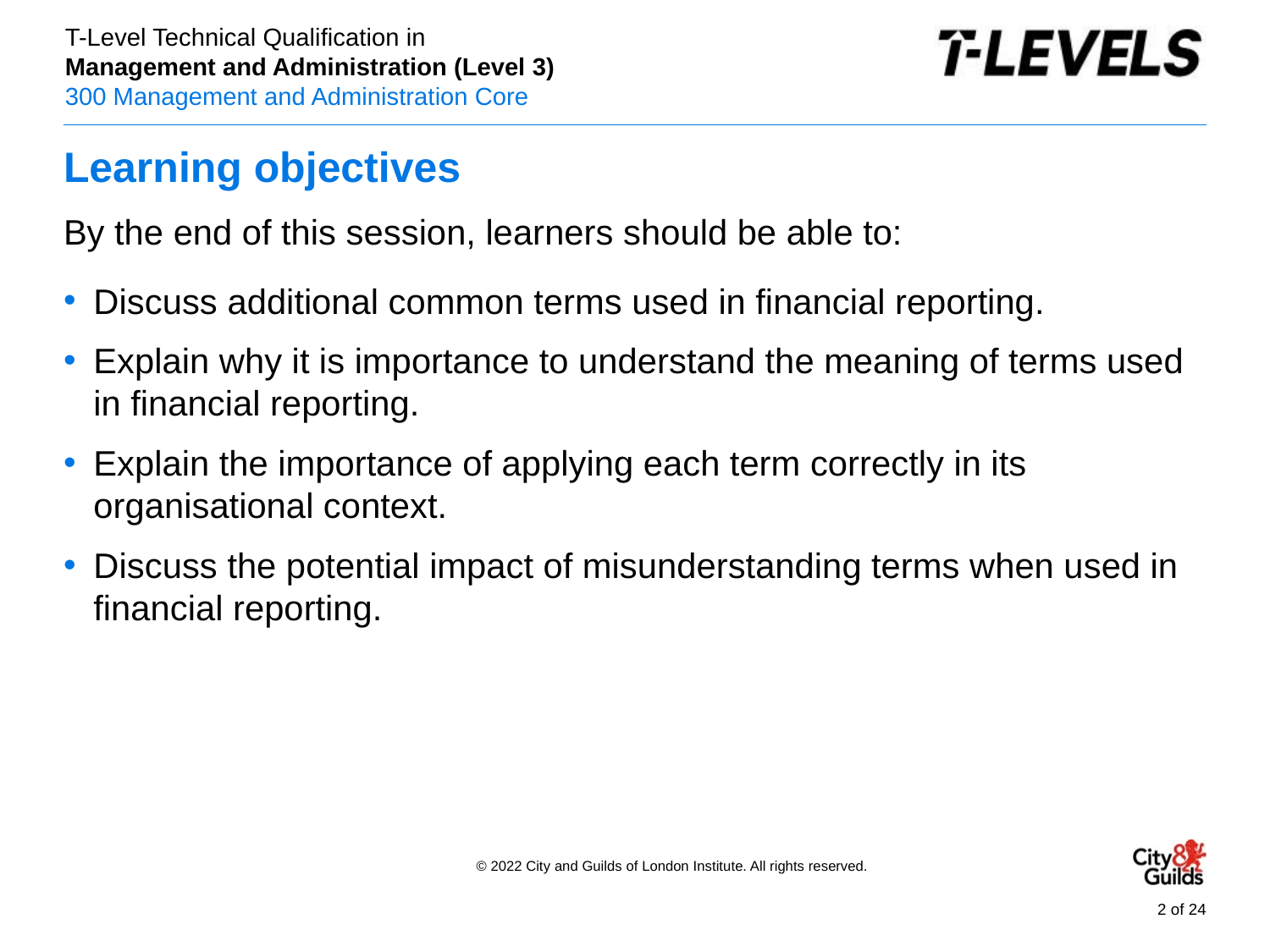

# Learning objectives
By the end of this session, learners should be able to:
Discuss additional common terms used in financial reporting.
Explain why it is importance to understand the meaning of terms used in financial reporting.
Explain the importance of applying each term correctly in its organisational context.
Discuss the potential impact of misunderstanding terms when used in financial reporting.